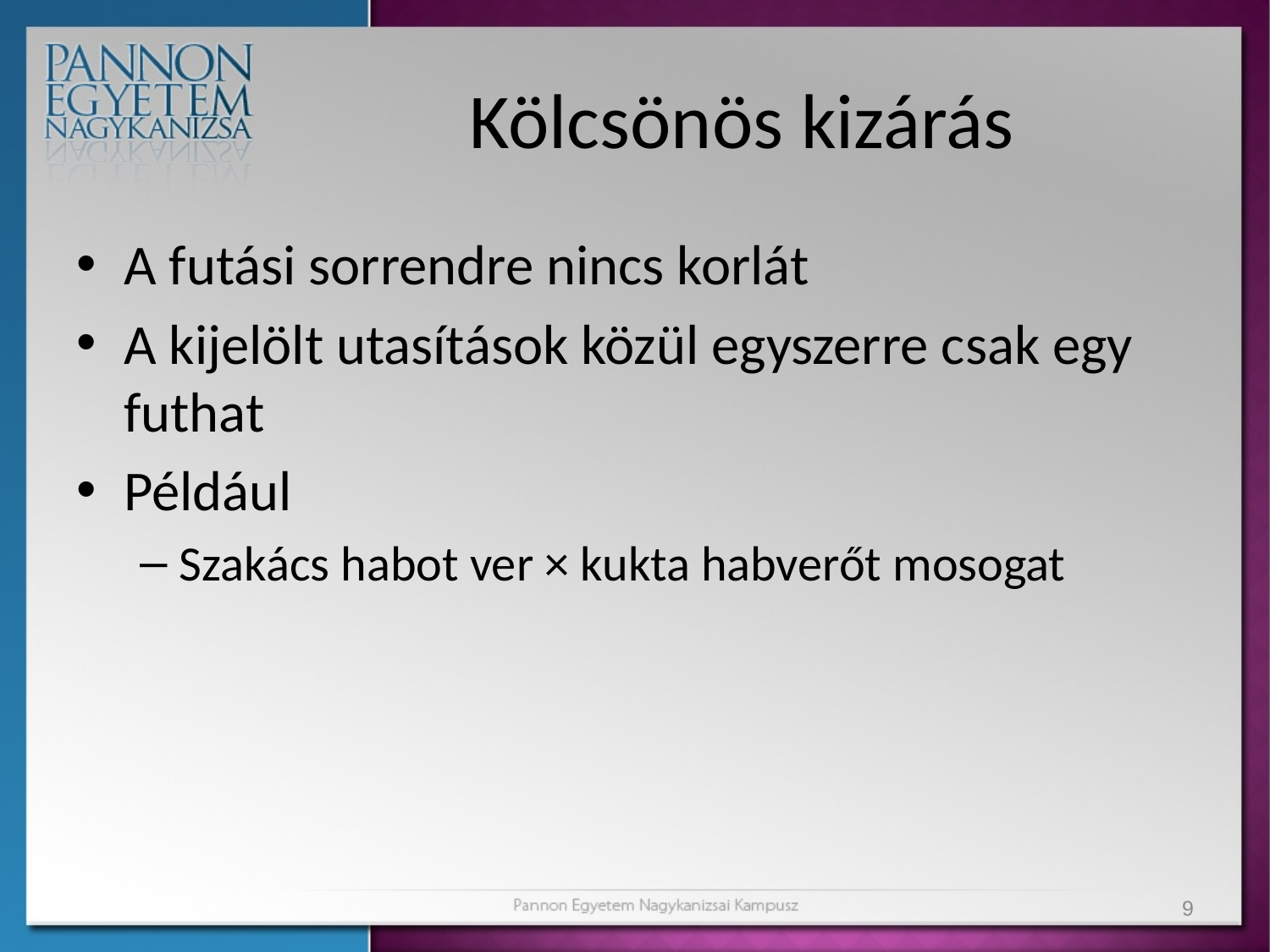

# Kölcsönös kizárás
A futási sorrendre nincs korlát
A kijelölt utasítások közül egyszerre csak egy futhat
Például
Szakács habot ver × kukta habverőt mosogat
9